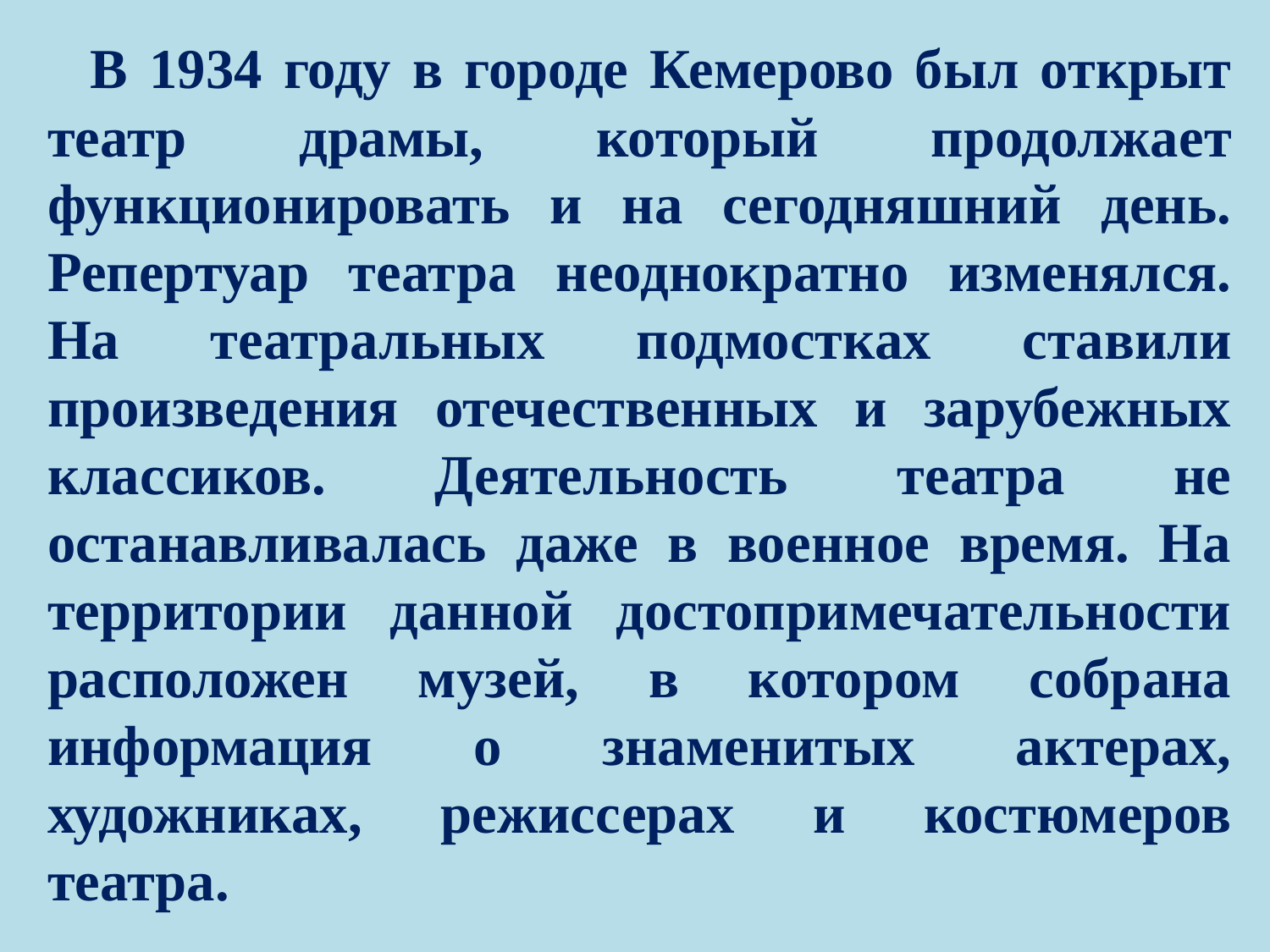

В 1934 году в городе Кемерово был открыт театр драмы, который продолжает функционировать и на сегодняшний день. Репертуар театра неоднократно изменялся. На театральных подмостках ставили произведения отечественных и зарубежных классиков. Деятельность театра не останавливалась даже в военное время. На территории данной достопримечательности расположен музей, в котором собрана информация о знаменитых актерах, художниках, режиссерах и костюмеров театра.